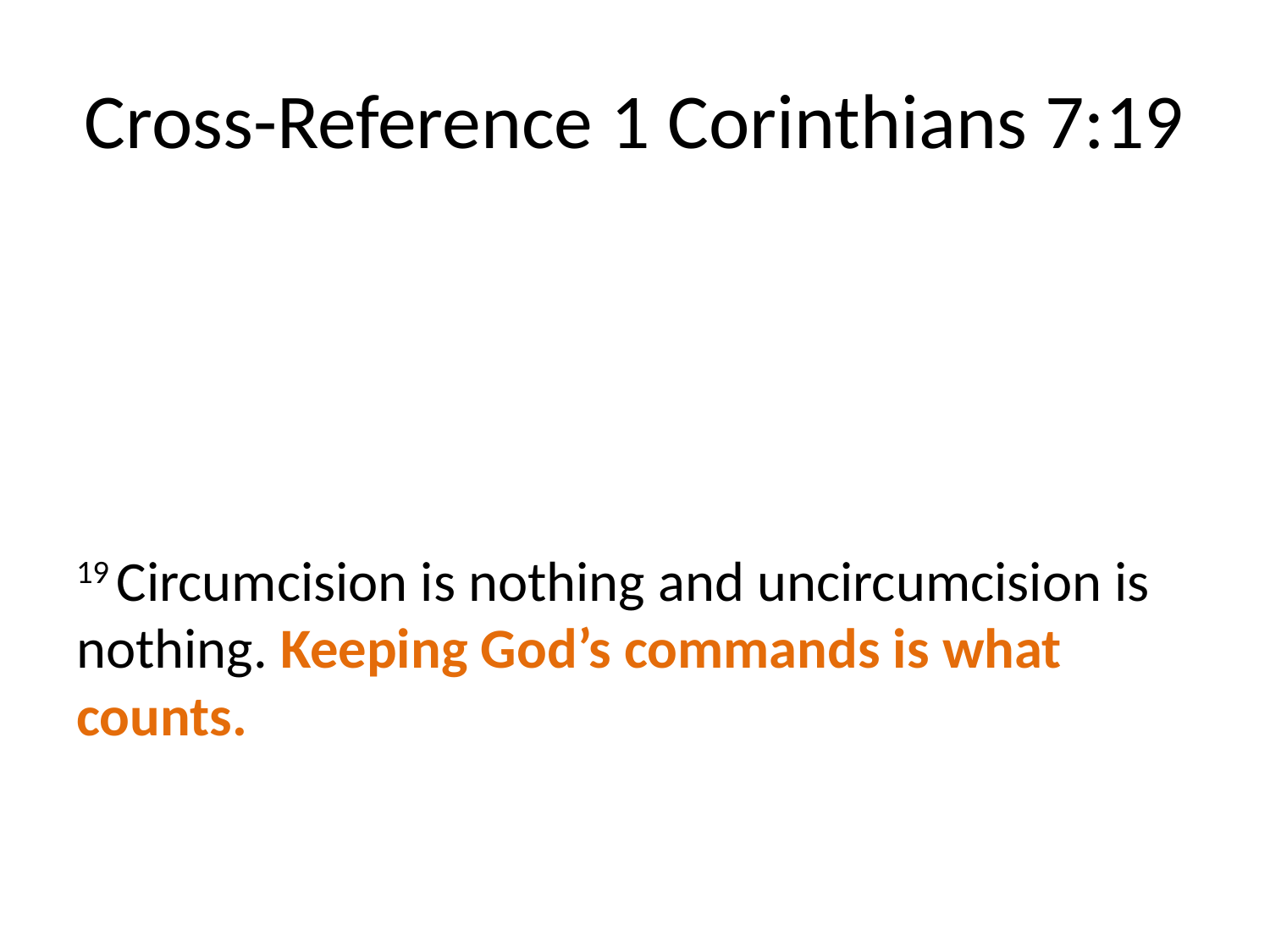

# Cross-Reference 1 Corinthians 7:19

19 Circumcision is nothing and uncircumcision is nothing. Keeping God’s commands is what counts.